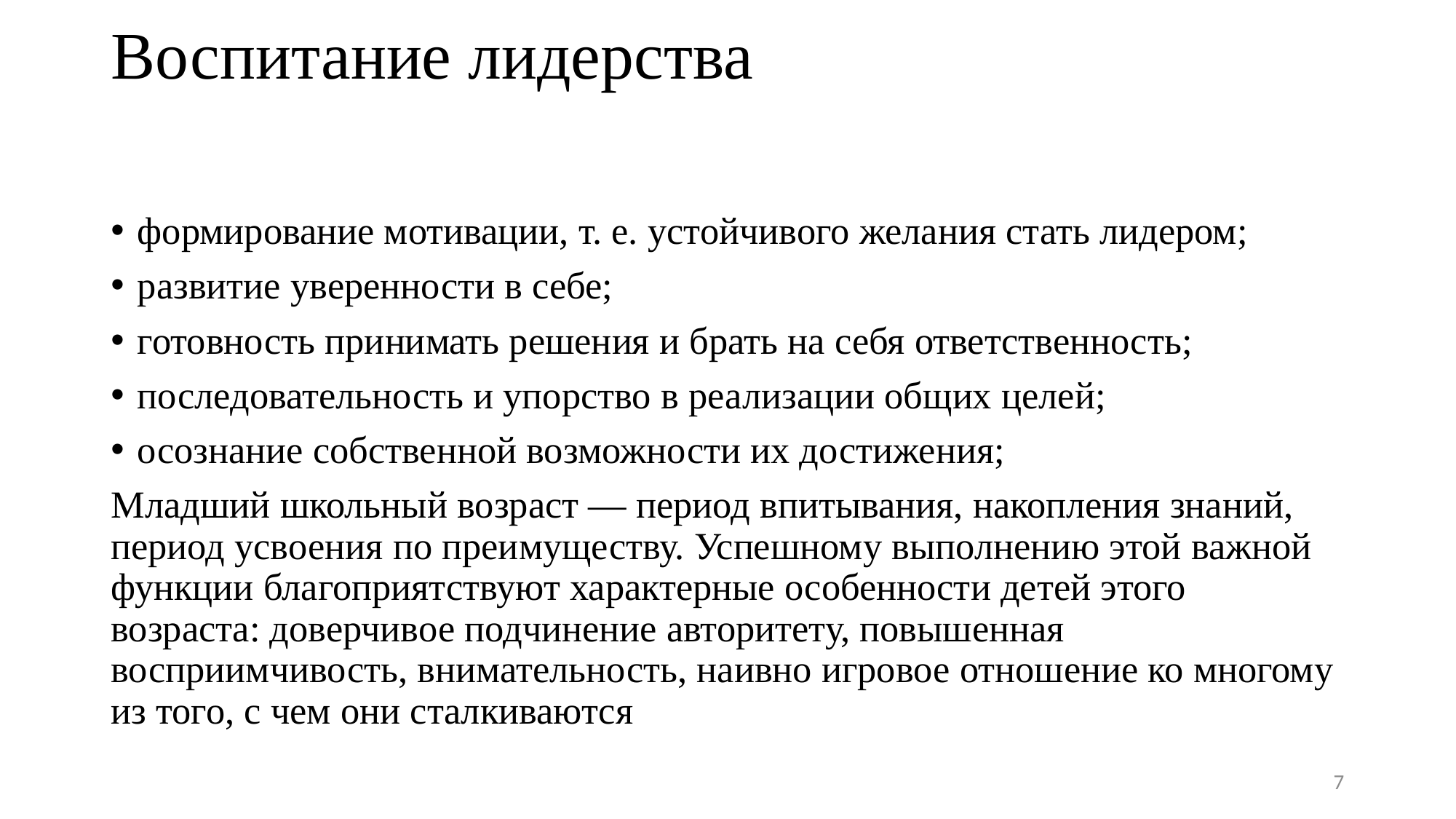

# Воспитание лидерства

формирование мотивации, т. е. устойчивого желания стать лидером;
развитие уверенности в себе;
готовность принимать решения и брать на себя ответственность;
последовательность и упорство в реализации общих целей;
осознание собственной возможности их достижения;
Младший школьный возраст — период впитывания, накопления знаний, период усвоения по преимуществу. Успешному выполнению этой важной функции благоприятствуют характерные особенности детей этого возраста: доверчивое подчинение авторитету, повышенная восприимчивость, внимательность, наивно игровое отношение ко многому из того, с чем они сталкиваются
7